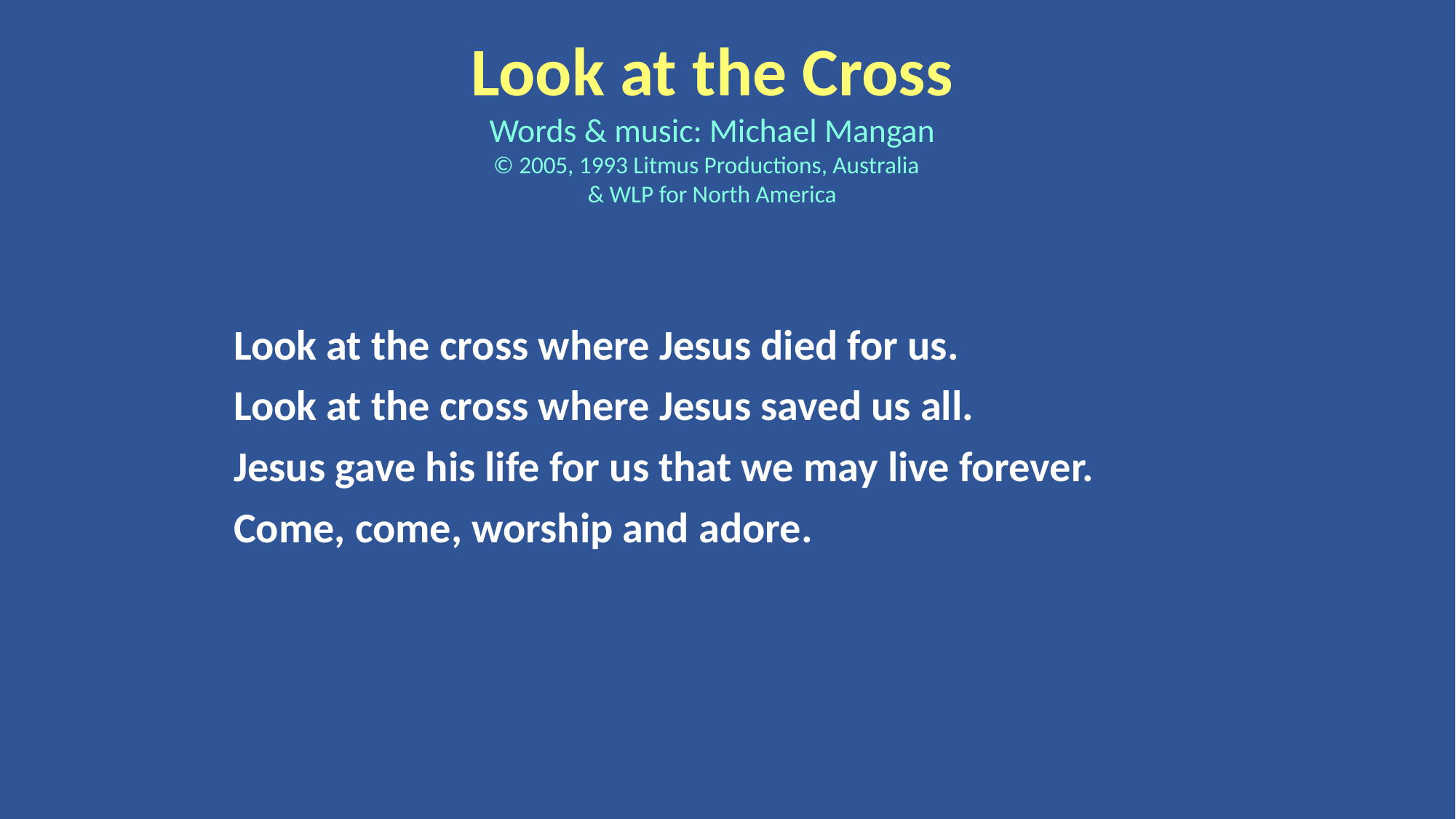

Look at the Cross
Words & music: Michael Mangan
© 2005, 1993 Litmus Productions, Australia
& WLP for North America
Look at the cross where Jesus died for us.
Look at the cross where Jesus saved us all.
Jesus gave his life for us that we may live forever.
Come, come, worship and adore.